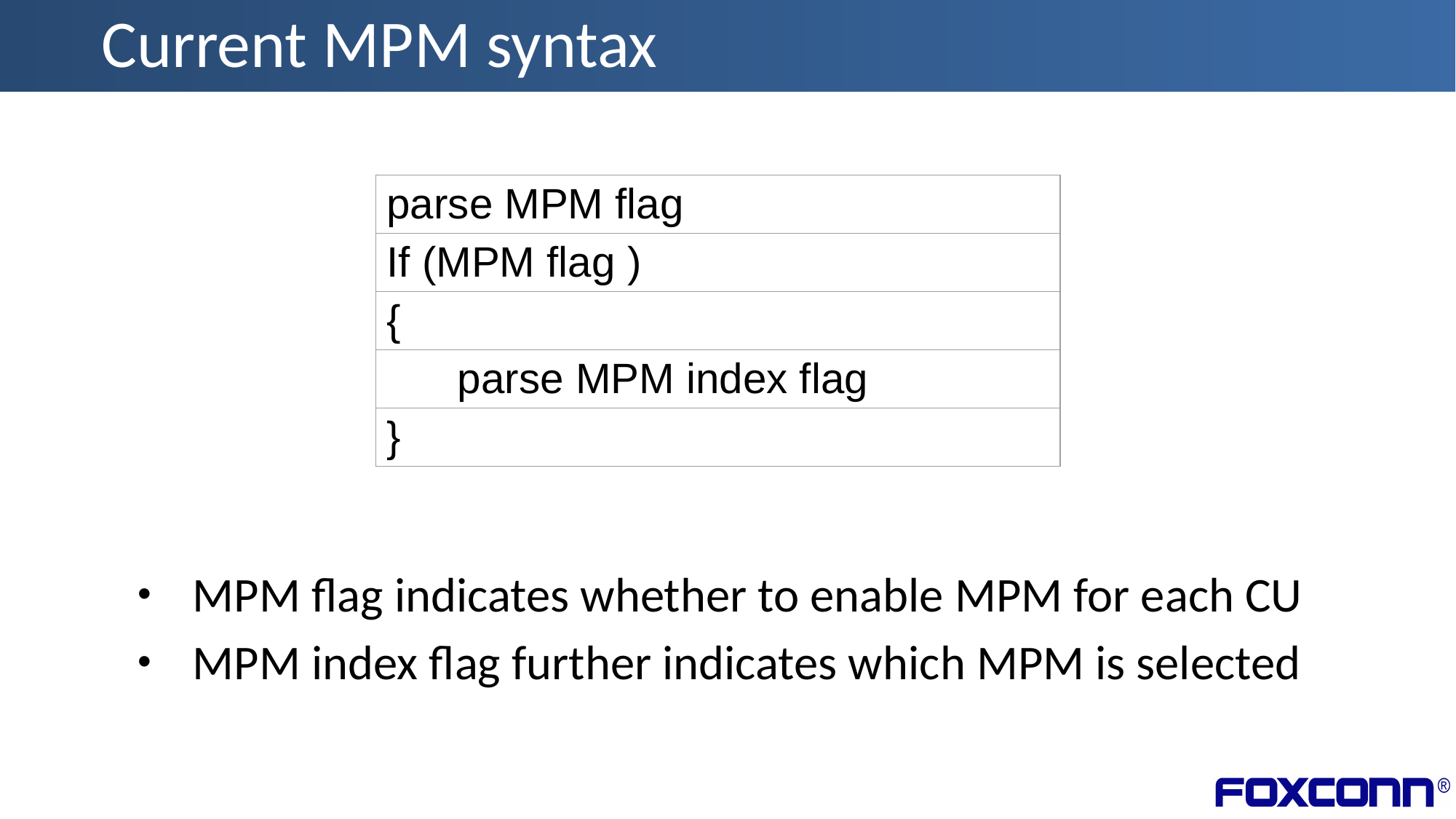

# Current MPM syntax

MPM flag indicates whether to enable MPM for each CU
MPM index flag further indicates which MPM is selected

| parse MPM flag |
| --- |
| If (MPM flag ) |
| { |
| parse MPM index flag |
| } |
3